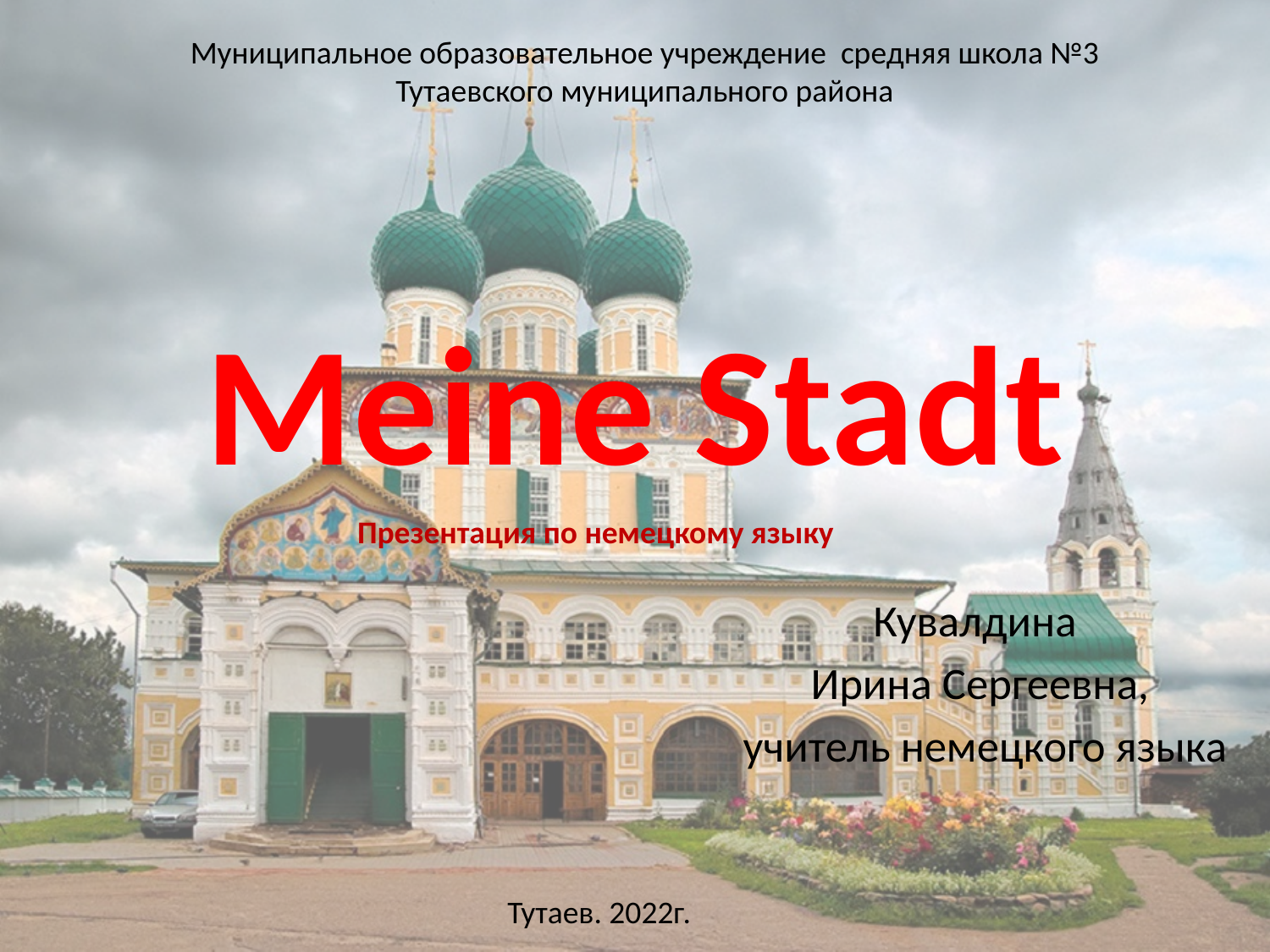

Муниципальное образовательное учреждение  средняя школа №3
Тутаевского муниципального района
# Meine Stadt
Презентация по немецкому языку
Кувалдина
Ирина Сергеевна,
 учитель немецкого языка
Тутаев. 2022г.